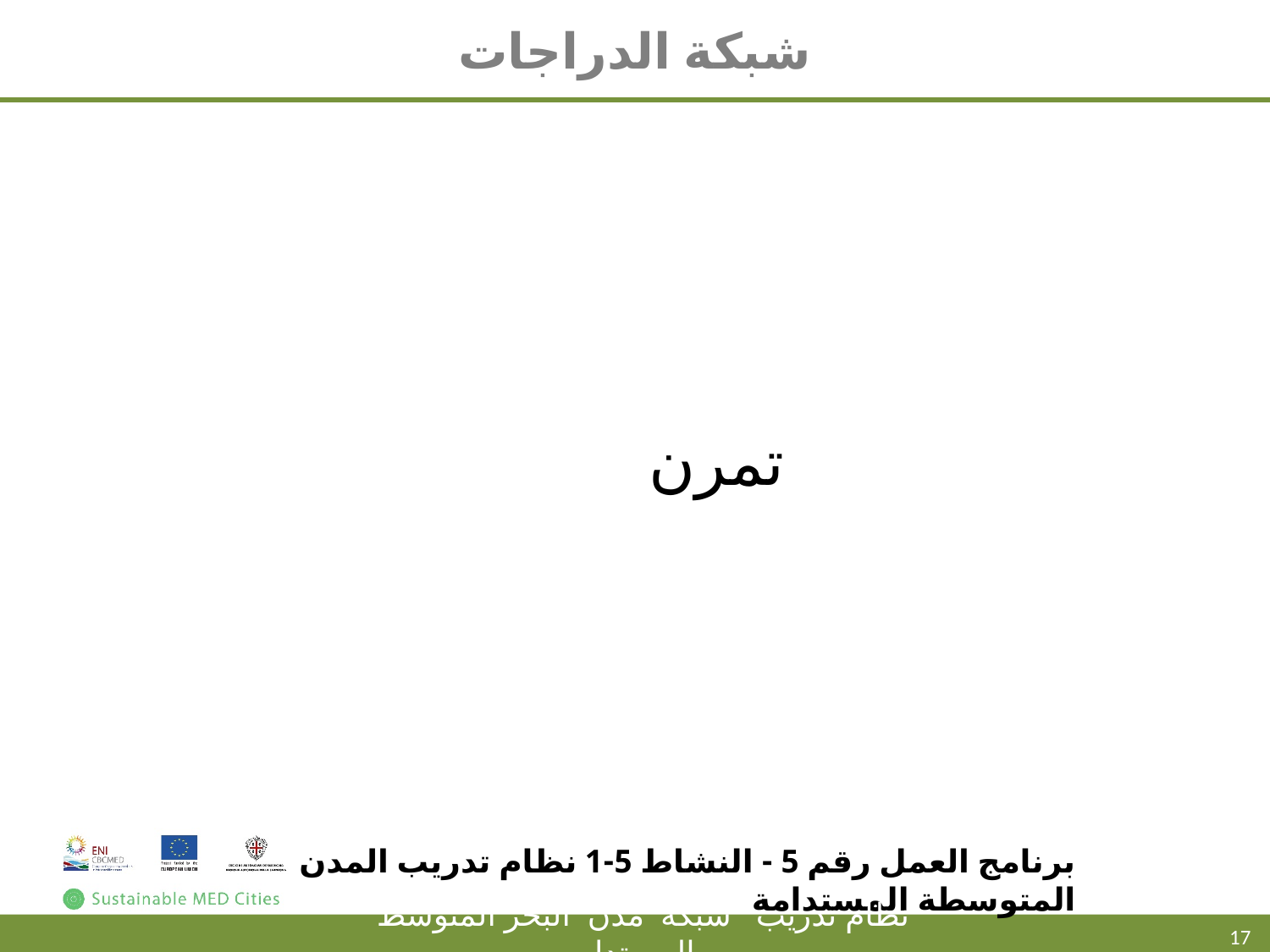

# شبكة الدراجات
تمرن
برنامج العمل رقم 5 - النشاط 5-1 نظام تدريب المدن المتوسطة المستدامة

17
نظام تدريب   شبكة  مدن  البحر المتوسط   المستدام